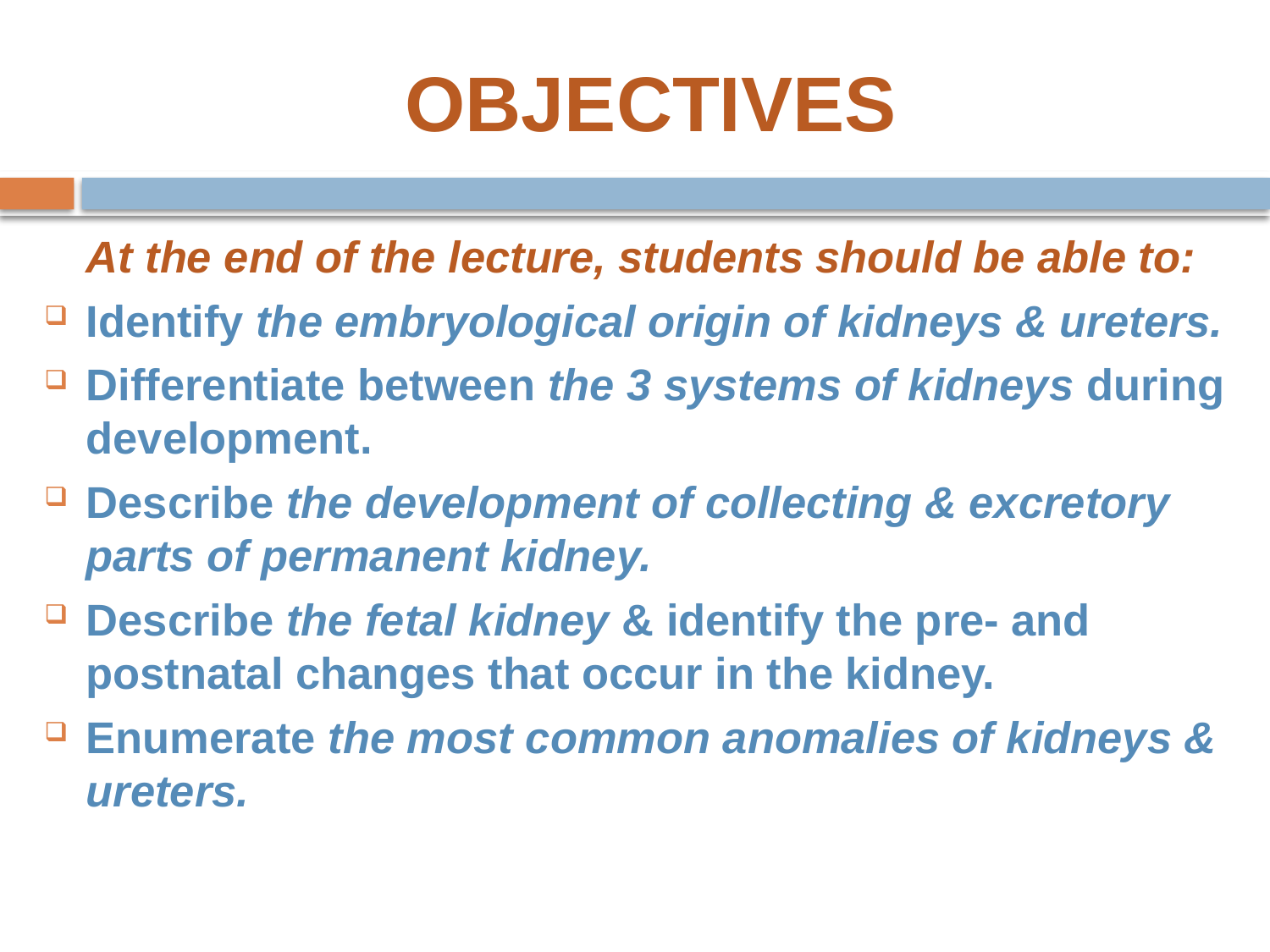

# OBJECTIVES
	At the end of the lecture, students should be able to:
Identify the embryological origin of kidneys & ureters.
Differentiate between the 3 systems of kidneys during development.
Describe the development of collecting & excretory parts of permanent kidney.
Describe the fetal kidney & identify the pre- and postnatal changes that occur in the kidney.
Enumerate the most common anomalies of kidneys & ureters.